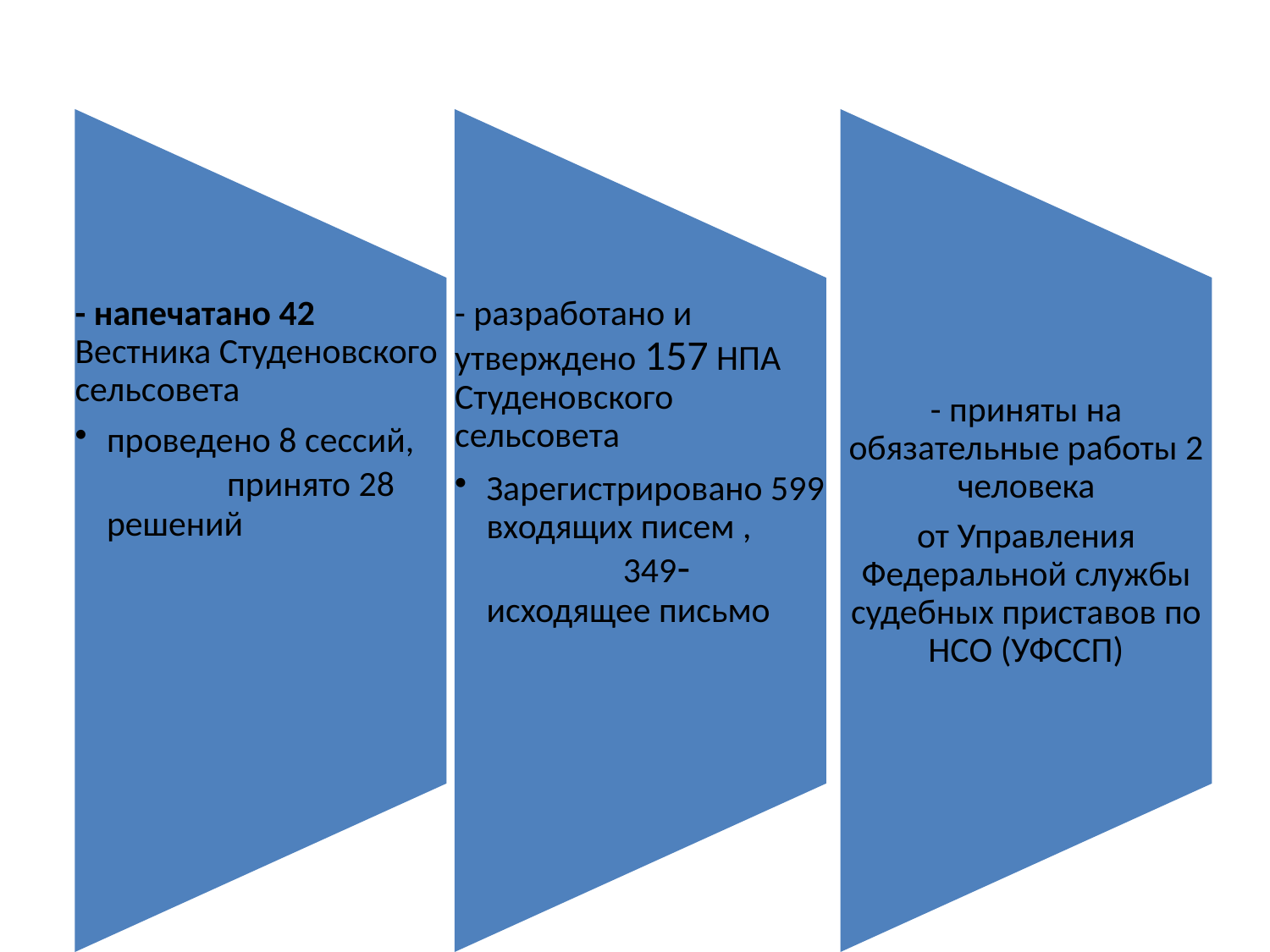

- напечатано 42 Вестника Студеновского сельсовета
проведено 8 сессий,                   принято 28 решений
- разработано и утверждено 157 НПА Студеновского сельсовета
Зарегистрировано 599 входящих писем ,                           349-исходящее письмо
- приняты на обязательные работы 2 человека
от Управления Федеральной службы судебных приставов по НСО (УФССП)